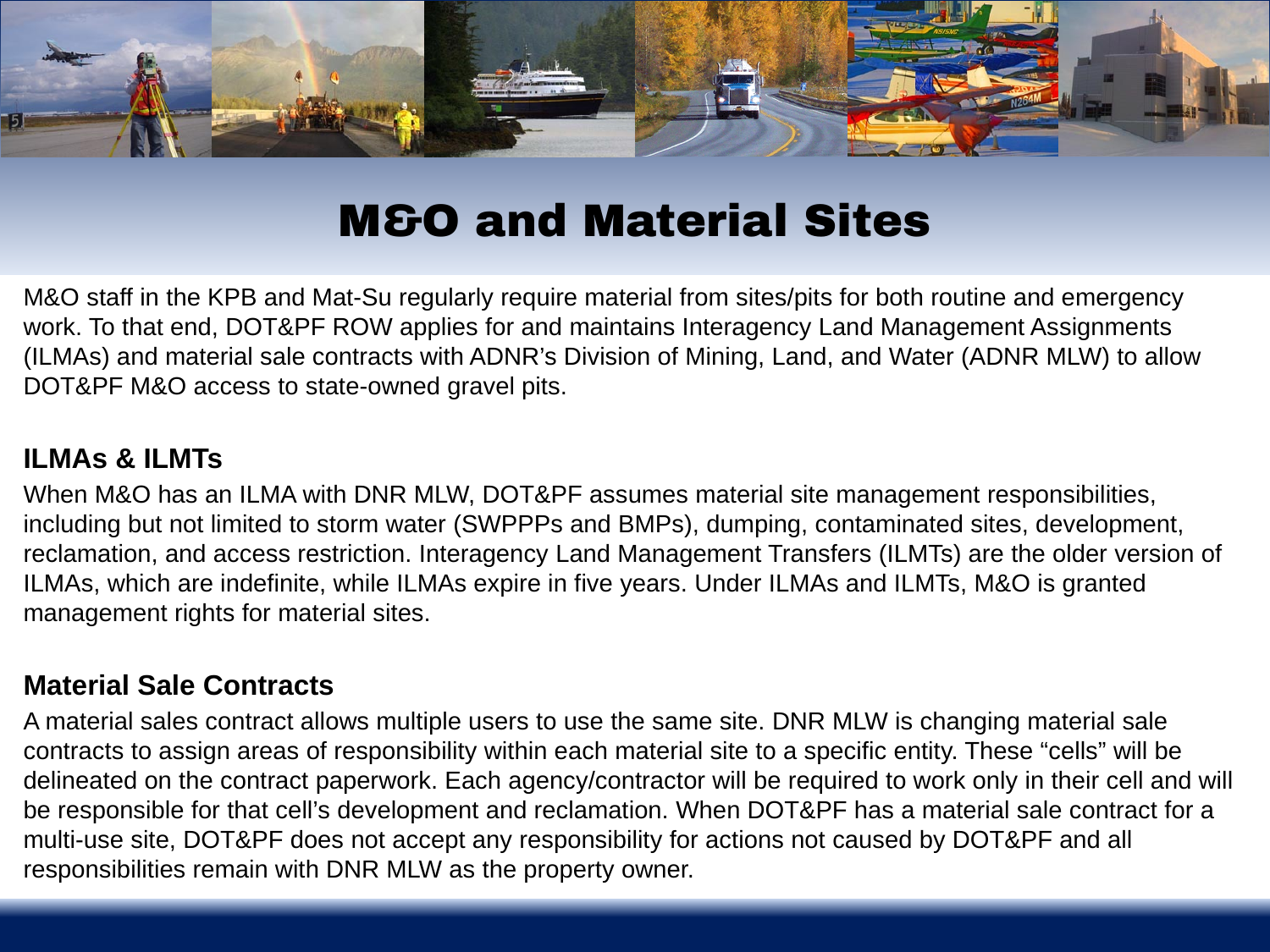

# M&O and Material Sites
M&O staff in the KPB and Mat-Su regularly require material from sites/pits for both routine and emergency work. To that end, DOT&PF ROW applies for and maintains Interagency Land Management Assignments (ILMAs) and material sale contracts with ADNR’s Division of Mining, Land, and Water (ADNR MLW) to allow DOT&PF M&O access to state-owned gravel pits.

ILMAs & ILMTs
When M&O has an ILMA with DNR MLW, DOT&PF assumes material site management responsibilities, including but not limited to storm water (SWPPPs and BMPs), dumping, contaminated sites, development, reclamation, and access restriction. Interagency Land Management Transfers (ILMTs) are the older version of ILMAs, which are indefinite, while ILMAs expire in five years. Under ILMAs and ILMTs, M&O is granted management rights for material sites.

Material Sale Contracts
A material sales contract allows multiple users to use the same site. DNR MLW is changing material sale contracts to assign areas of responsibility within each material site to a specific entity. These “cells” will be delineated on the contract paperwork. Each agency/contractor will be required to work only in their cell and will be responsible for that cell’s development and reclamation. When DOT&PF has a material sale contract for a multi-use site, DOT&PF does not accept any responsibility for actions not caused by DOT&PF and all responsibilities remain with DNR MLW as the property owner.